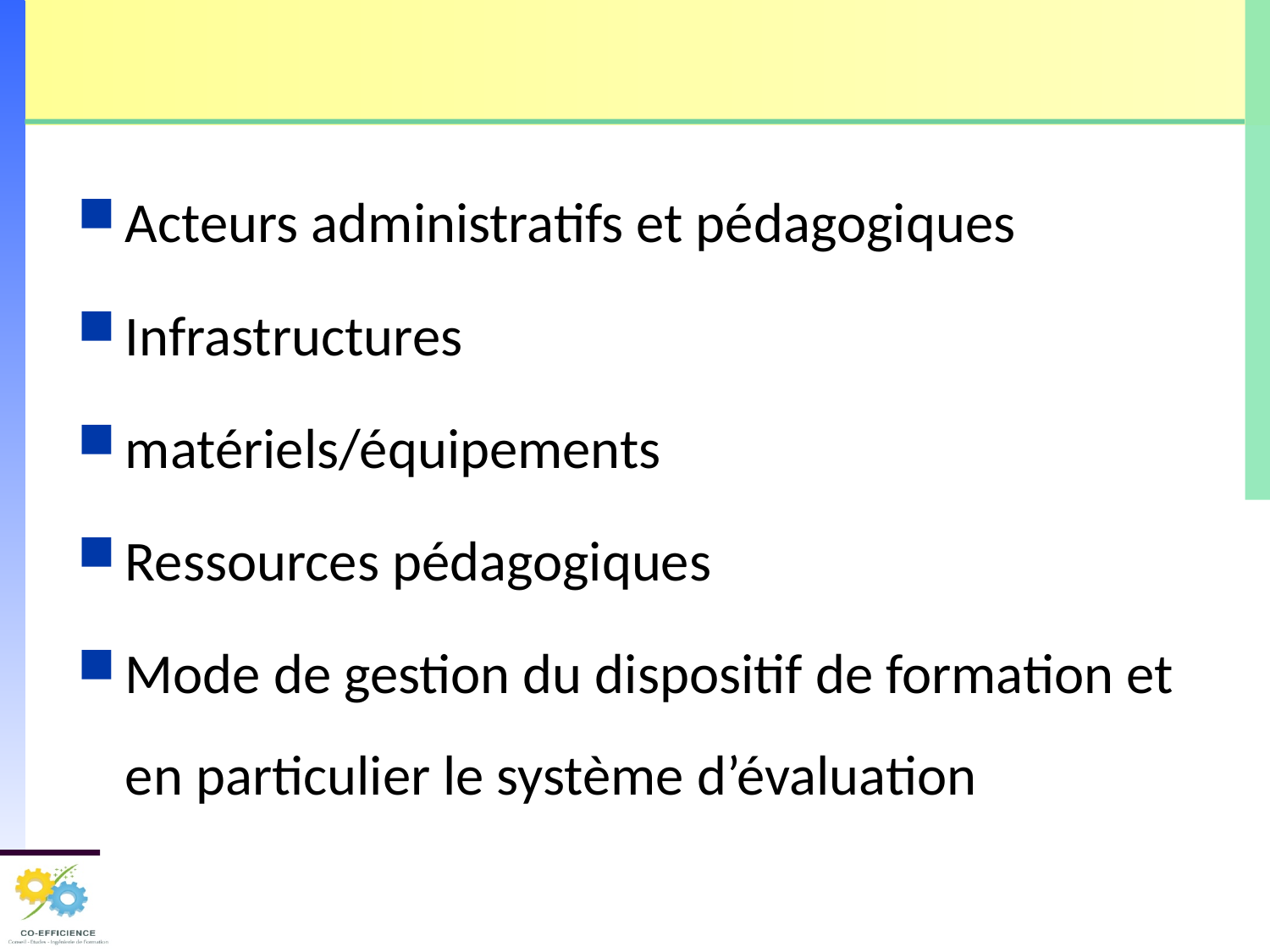

#
Acteurs administratifs et pédagogiques
Infrastructures
matériels/équipements
Ressources pédagogiques
Mode de gestion du dispositif de formation et en particulier le système d’évaluation